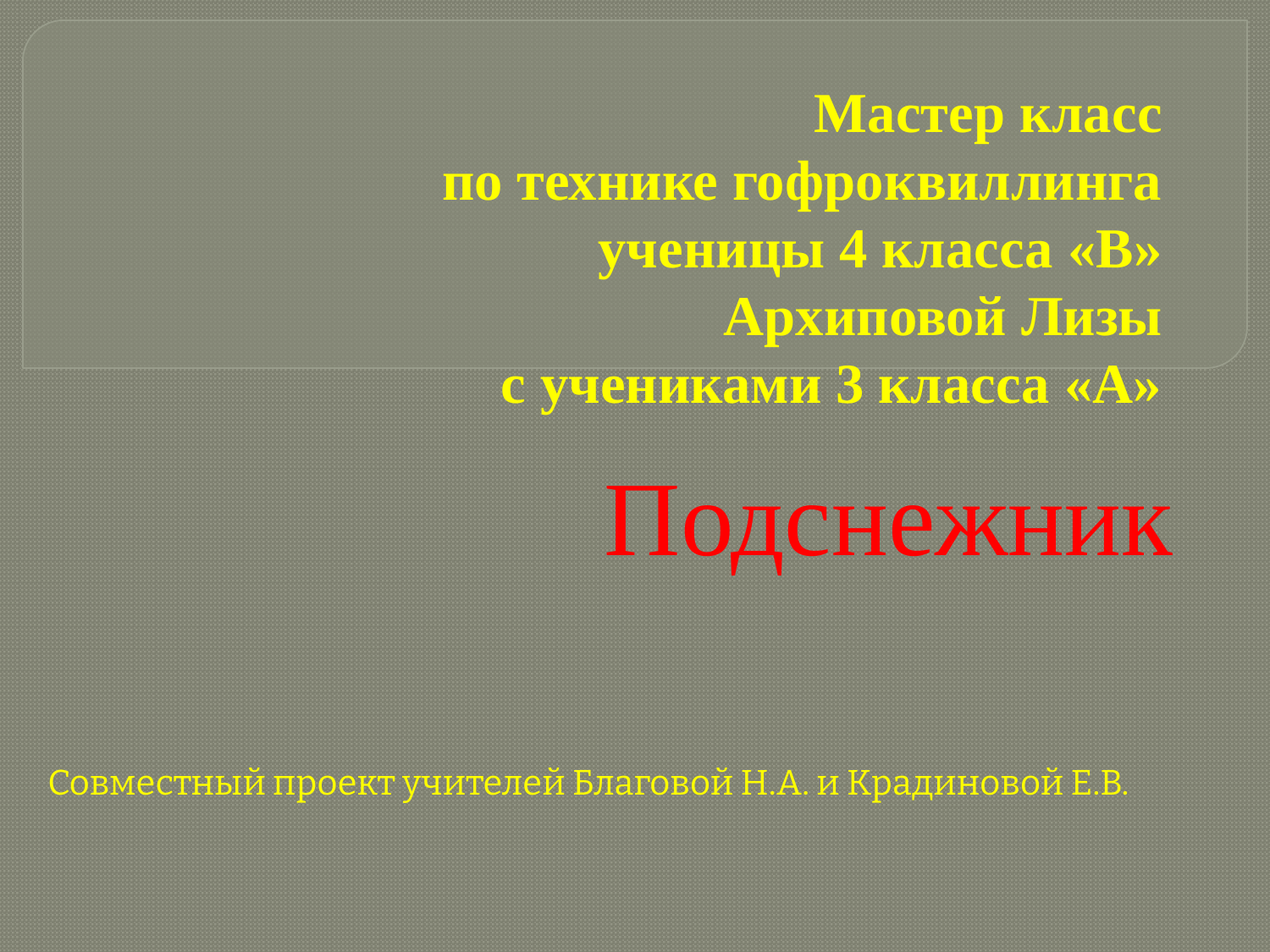

# Мастер класс по технике гофроквиллинга ученицы 4 класса «В» Архиповой Лизы с учениками 3 класса «А»
Подснежник
Совместный проект учителей Благовой Н.А. и Крадиновой Е.В.